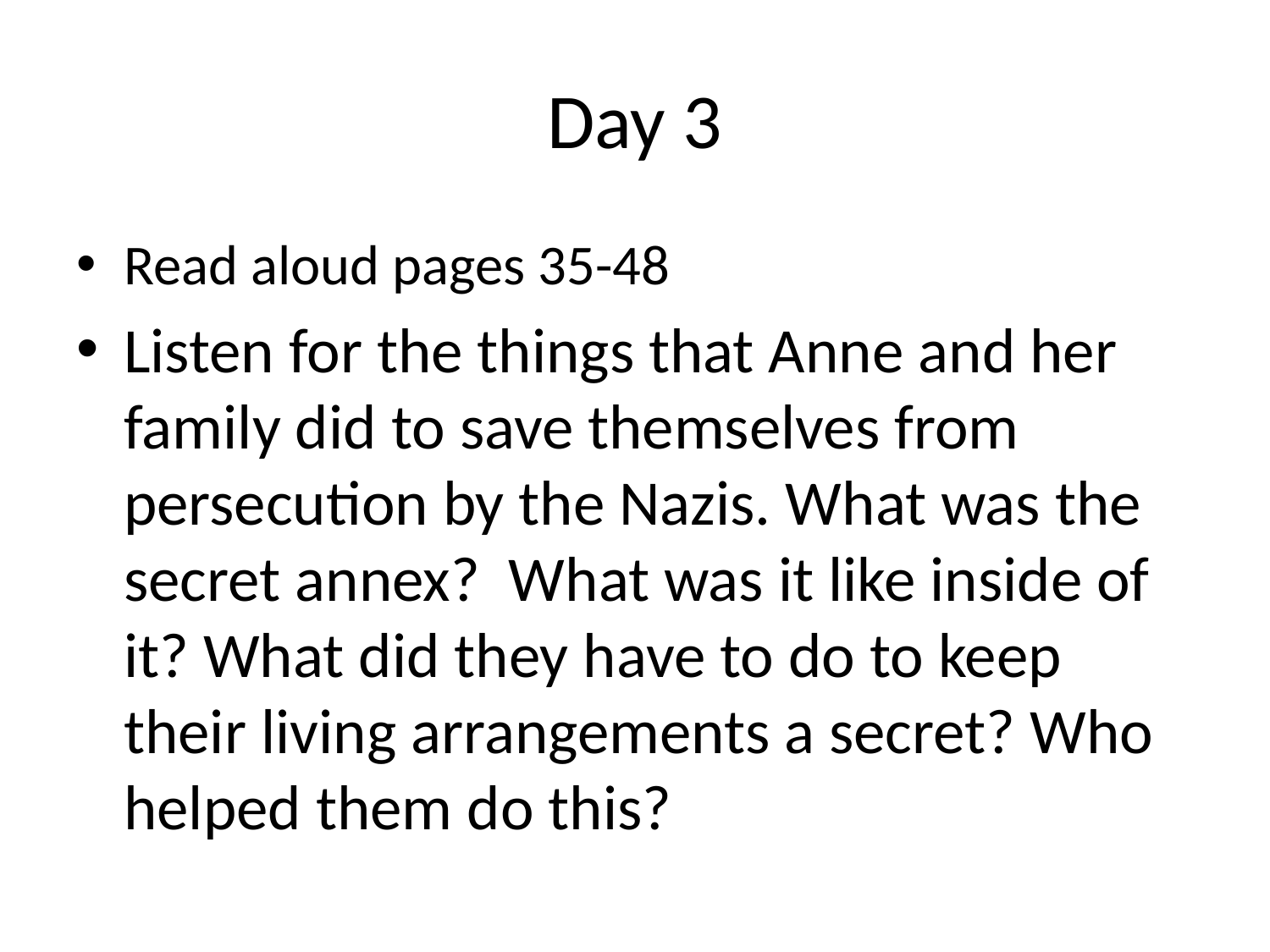

# Day 3
Read aloud pages 35-48
Listen for the things that Anne and her family did to save themselves from persecution by the Nazis. What was the secret annex?  What was it like inside of it? What did they have to do to keep their living arrangements a secret? Who helped them do this?